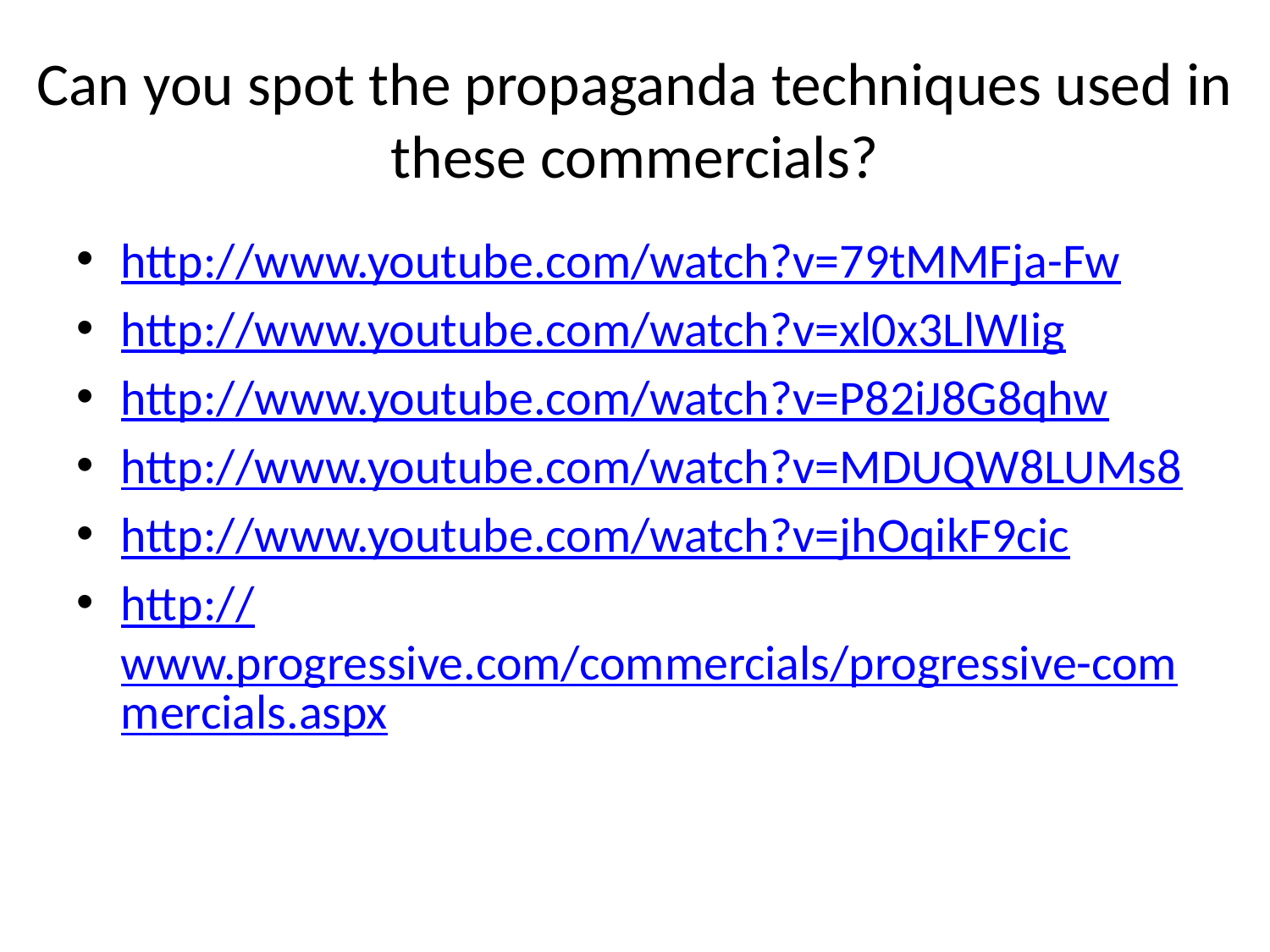

# Can you spot the propaganda techniques used in these commercials?
http://www.youtube.com/watch?v=79tMMFja-Fw
http://www.youtube.com/watch?v=xl0x3LlWIig
http://www.youtube.com/watch?v=P82iJ8G8qhw
http://www.youtube.com/watch?v=MDUQW8LUMs8
http://www.youtube.com/watch?v=jhOqikF9cic
http://www.progressive.com/commercials/progressive-commercials.aspx